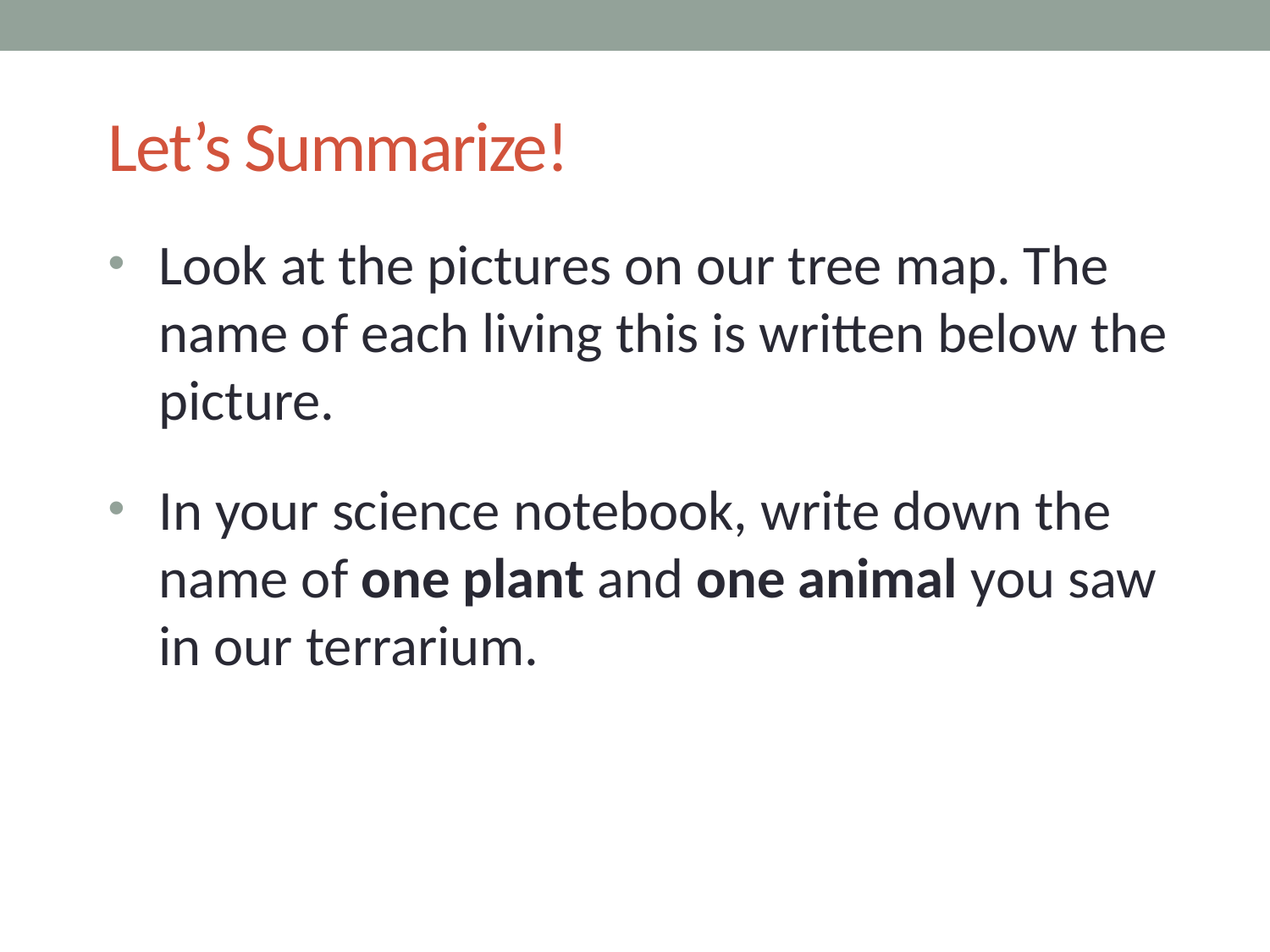

# Let’s Summarize!
Look at the pictures on our tree map. The name of each living this is written below the picture.
In your science notebook, write down the name of one plant and one animal you saw in our terrarium.